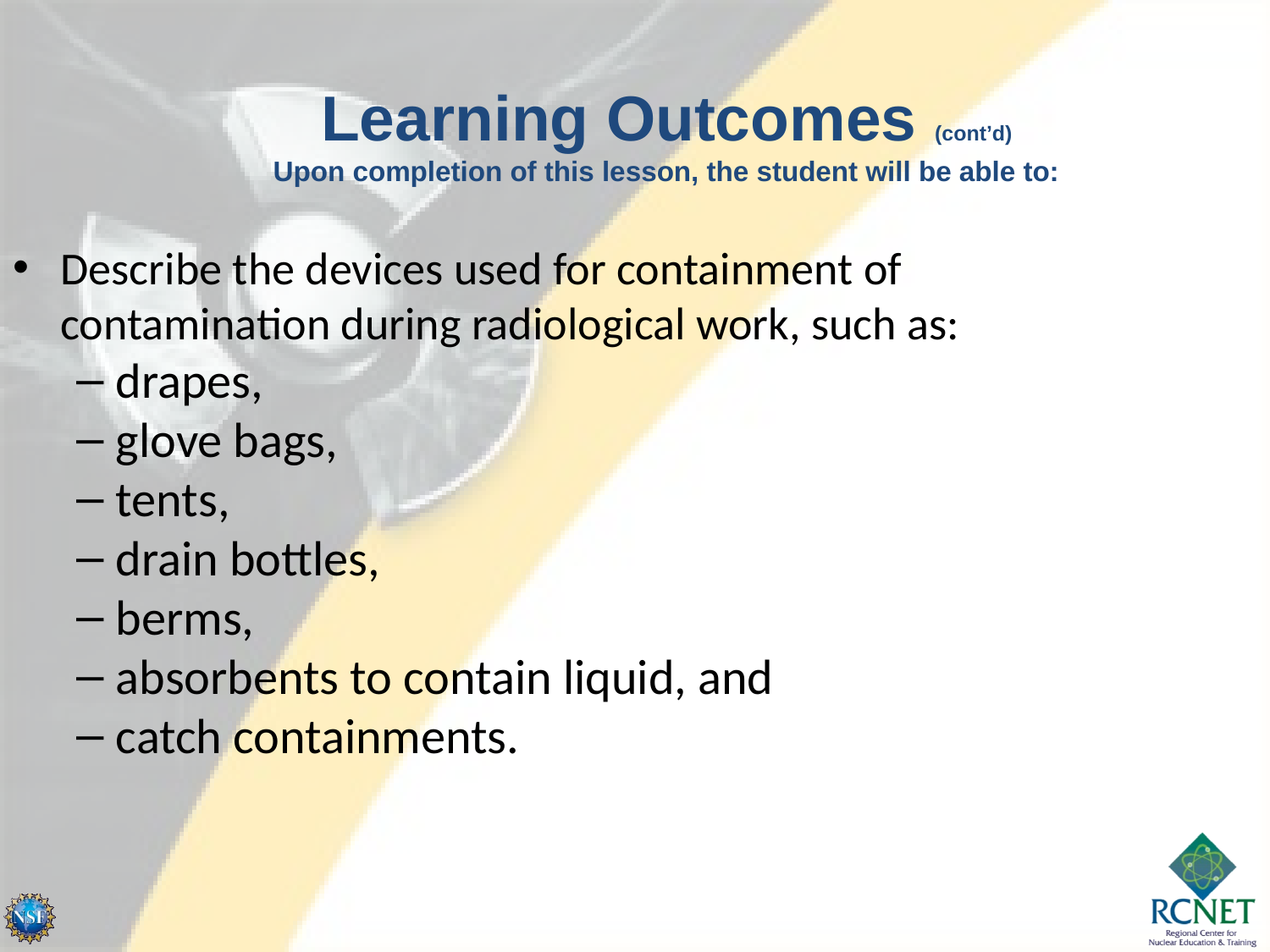

Learning Outcomes (cont’d)
Upon completion of this lesson, the student will be able to:
Describe the devices used for containment of contamination during radiological work, such as:
drapes,
glove bags,
tents,
drain bottles,
berms,
absorbents to contain liquid, and
catch containments.